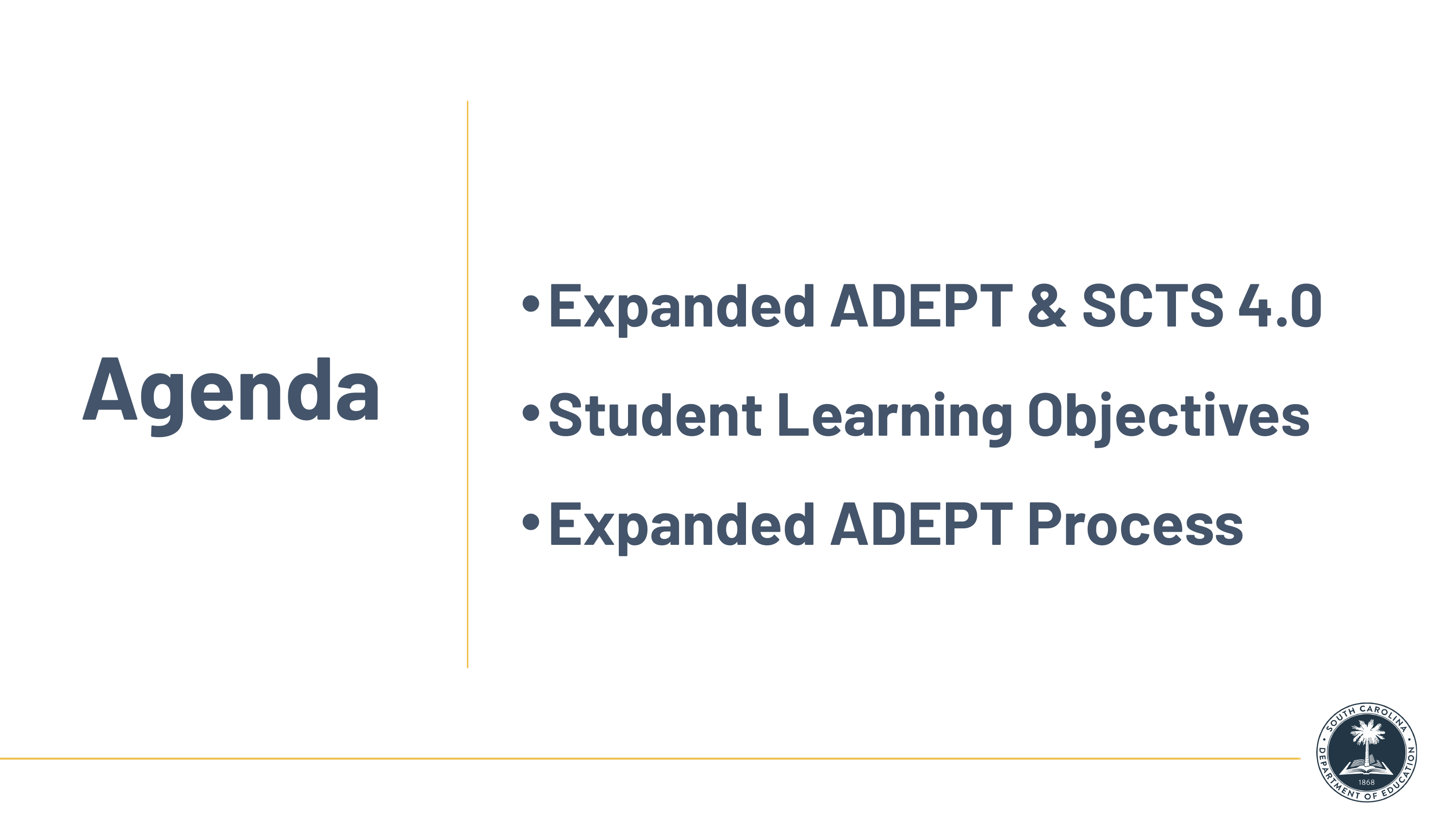

# Agenda
Expanded ADEPT & SCTS 4.0
Student Learning Objectives
Expanded ADEPT Process